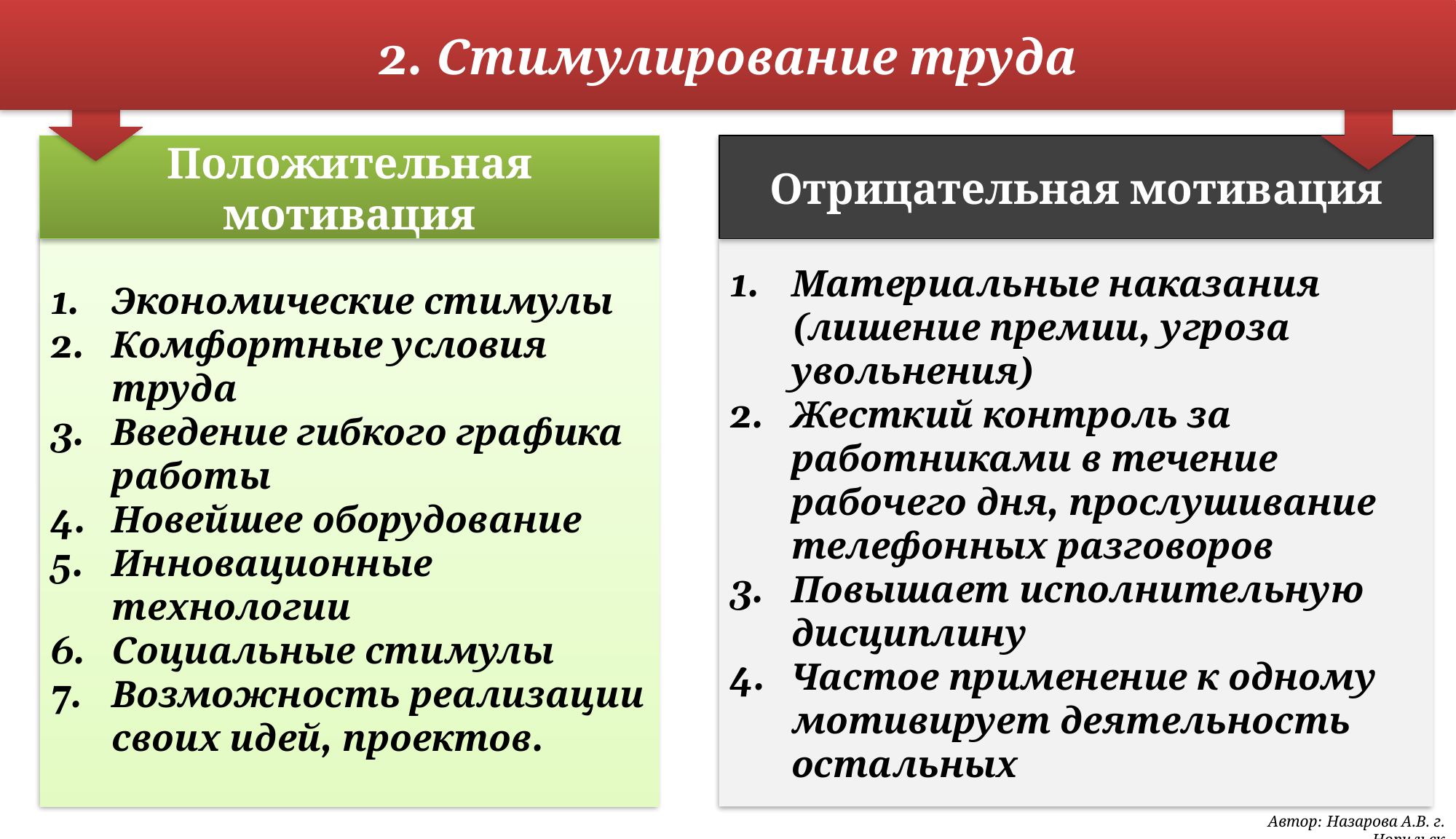

2. Стимулирование труда

Положительная мотивация
Отрицательная мотивация
Экономические стимулы
Комфортные условия труда
Введение гибкого графика работы
Новейшее оборудование
Инновационные технологии
Социальные стимулы
Возможность реализации своих идей, проектов.
Материальные наказания (лишение премии, угроза увольнения)
Жесткий контроль за работниками в течение рабочего дня, прослушивание телефонных разговоров
Повышает исполнительную дисциплину
Частое применение к одному мотивирует деятельность остальных
Автор: Назарова А.В. г. Норильск